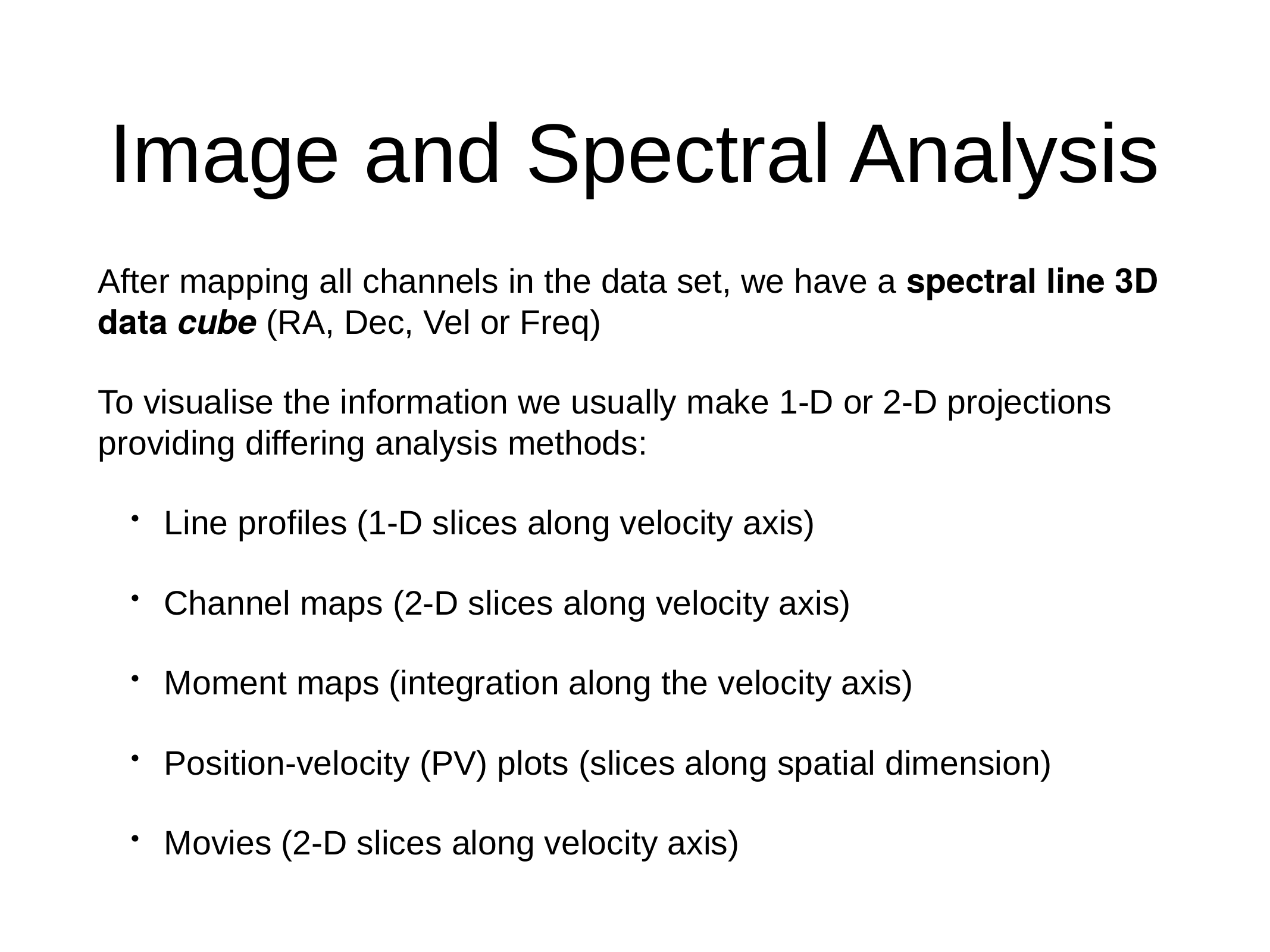

# Image and Spectral Analysis
After mapping all channels in the data set, we have a spectral line 3D data cube (RA, Dec, Vel or Freq)
To visualise the information we usually make 1-D or 2-D projections providing differing analysis methods:
Line profiles (1-D slices along velocity axis)
Channel maps (2-D slices along velocity axis)
Moment maps (integration along the velocity axis)
Position-velocity (PV) plots (slices along spatial dimension)
Movies (2-D slices along velocity axis)